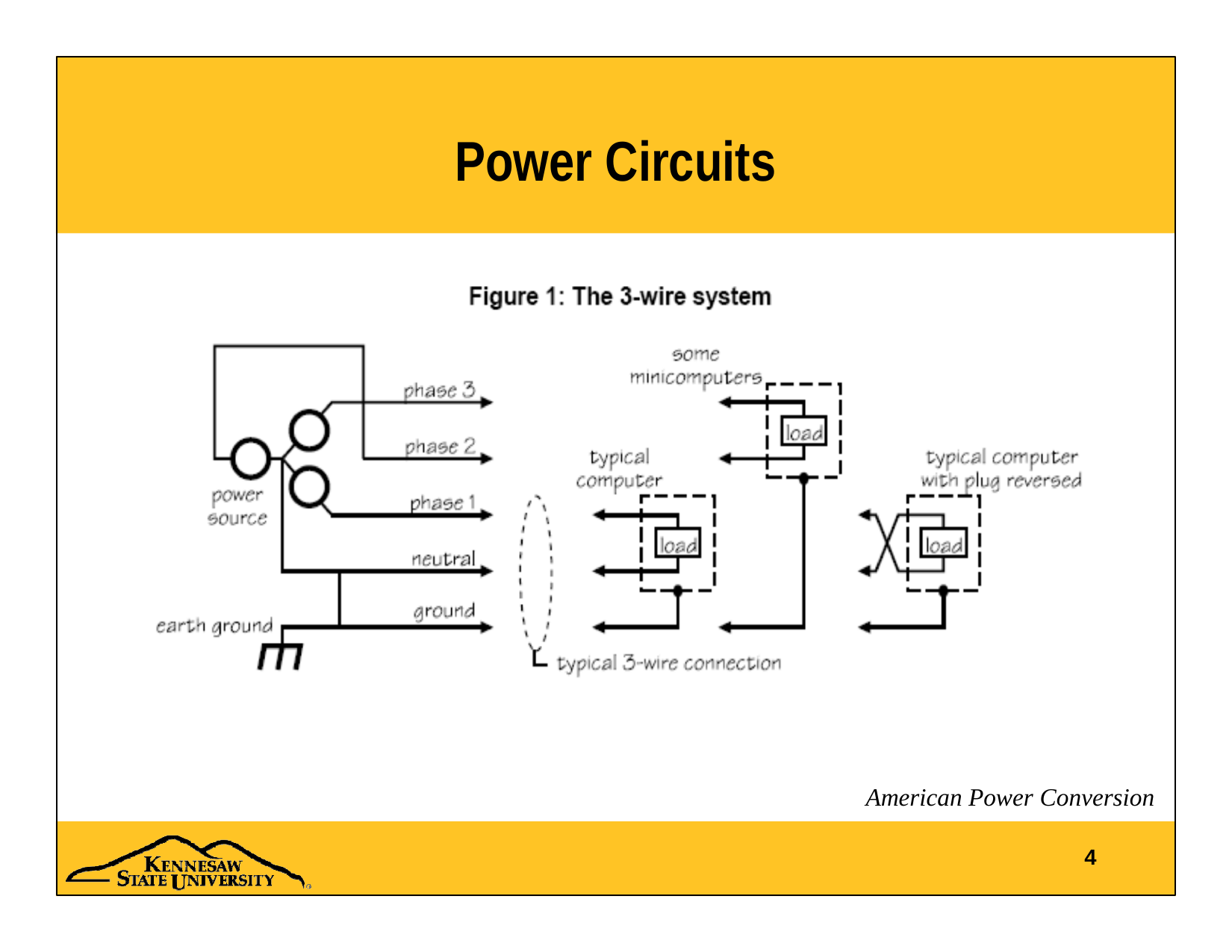

# Power Circuits

American Power Conversion

4